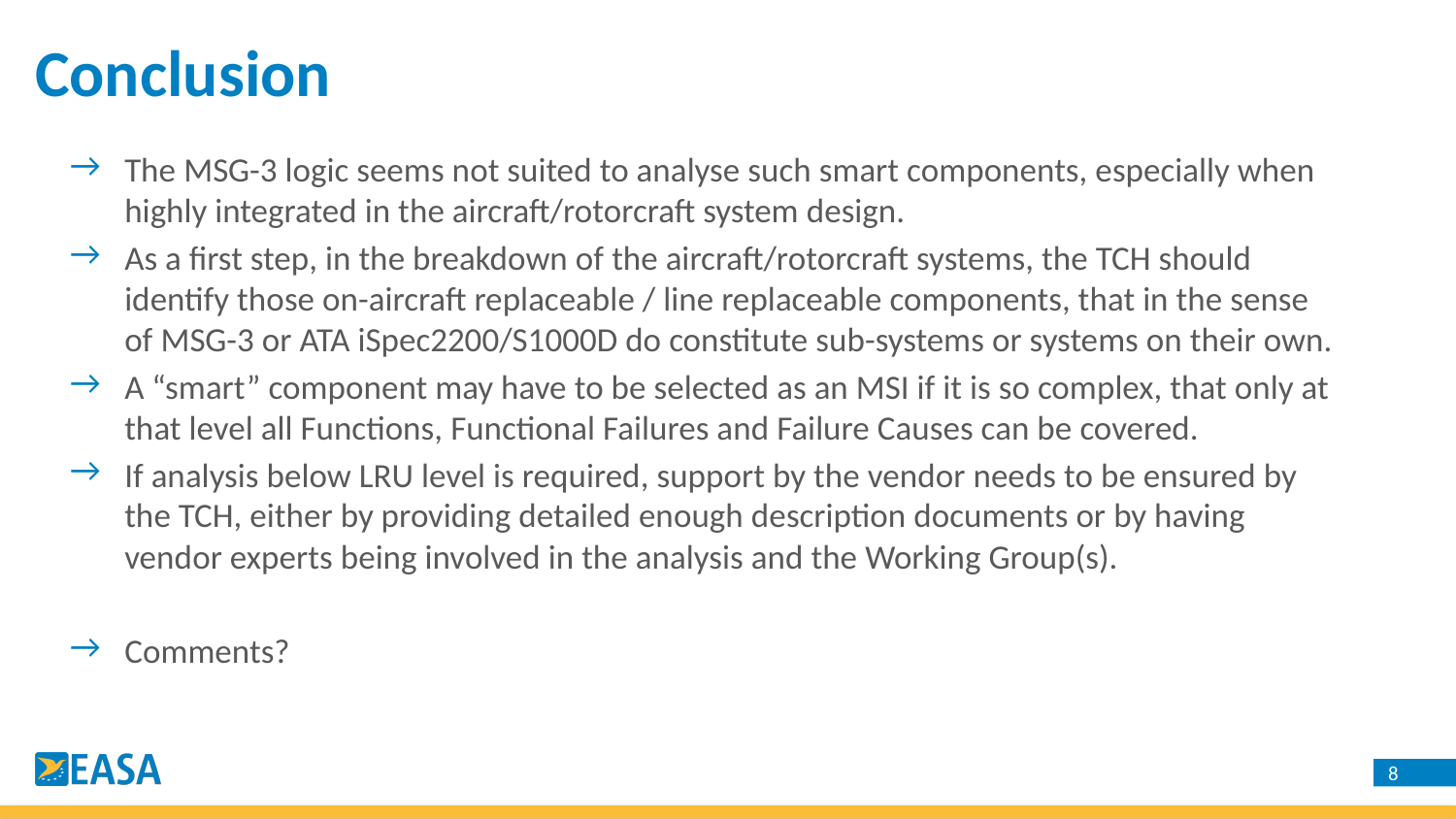

# Conclusion
The MSG-3 logic seems not suited to analyse such smart components, especially when highly integrated in the aircraft/rotorcraft system design.
As a first step, in the breakdown of the aircraft/rotorcraft systems, the TCH should identify those on-aircraft replaceable / line replaceable components, that in the sense of MSG-3 or ATA iSpec2200/S1000D do constitute sub-systems or systems on their own.
A “smart” component may have to be selected as an MSI if it is so complex, that only at that level all Functions, Functional Failures and Failure Causes can be covered.
If analysis below LRU level is required, support by the vendor needs to be ensured by the TCH, either by providing detailed enough description documents or by having vendor experts being involved in the analysis and the Working Group(s).

Comments?